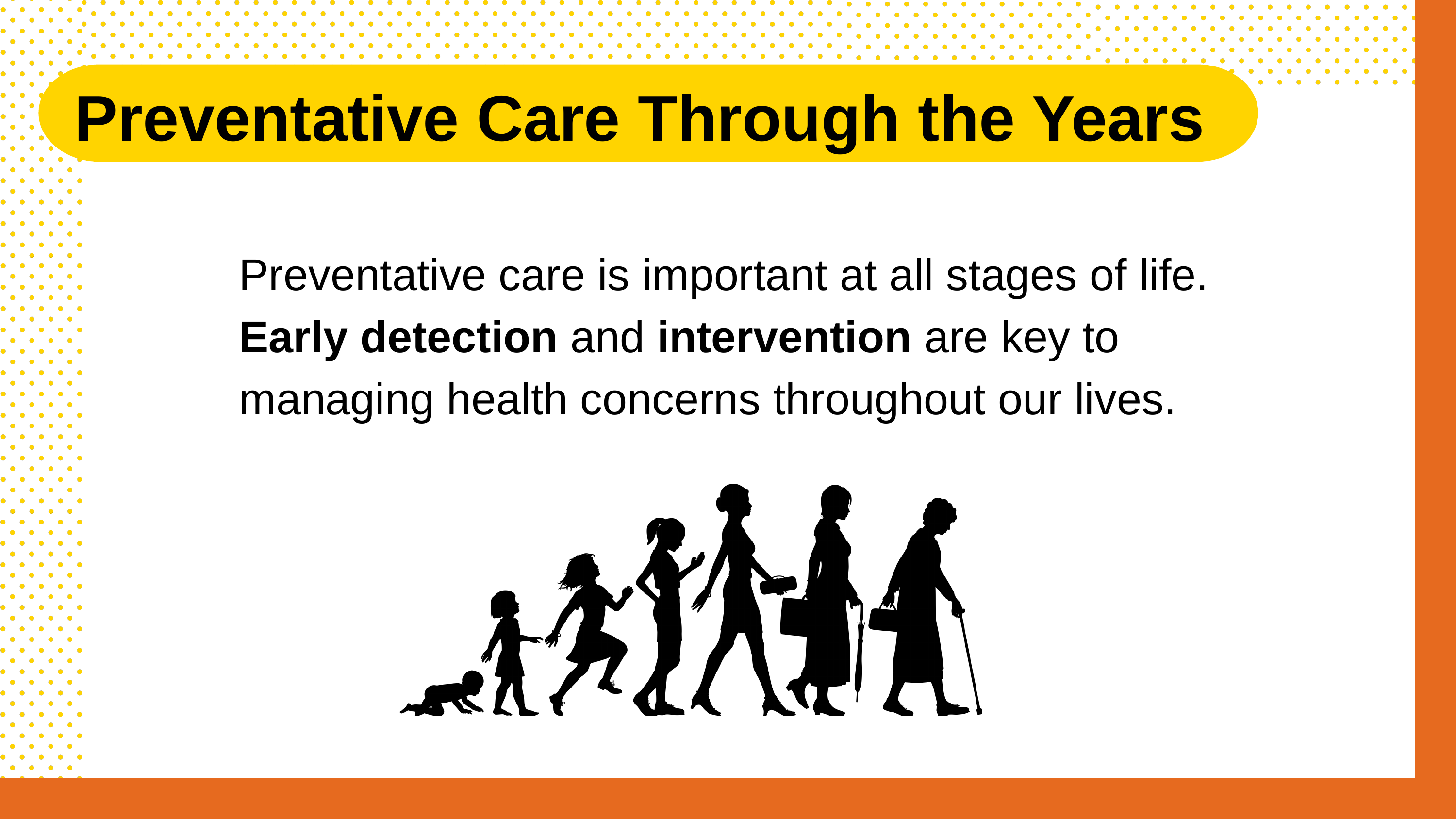

Preventative Care Through the Years

Preventative care is important at all stages of life. Early detection and intervention are key to managing health concerns throughout our lives.